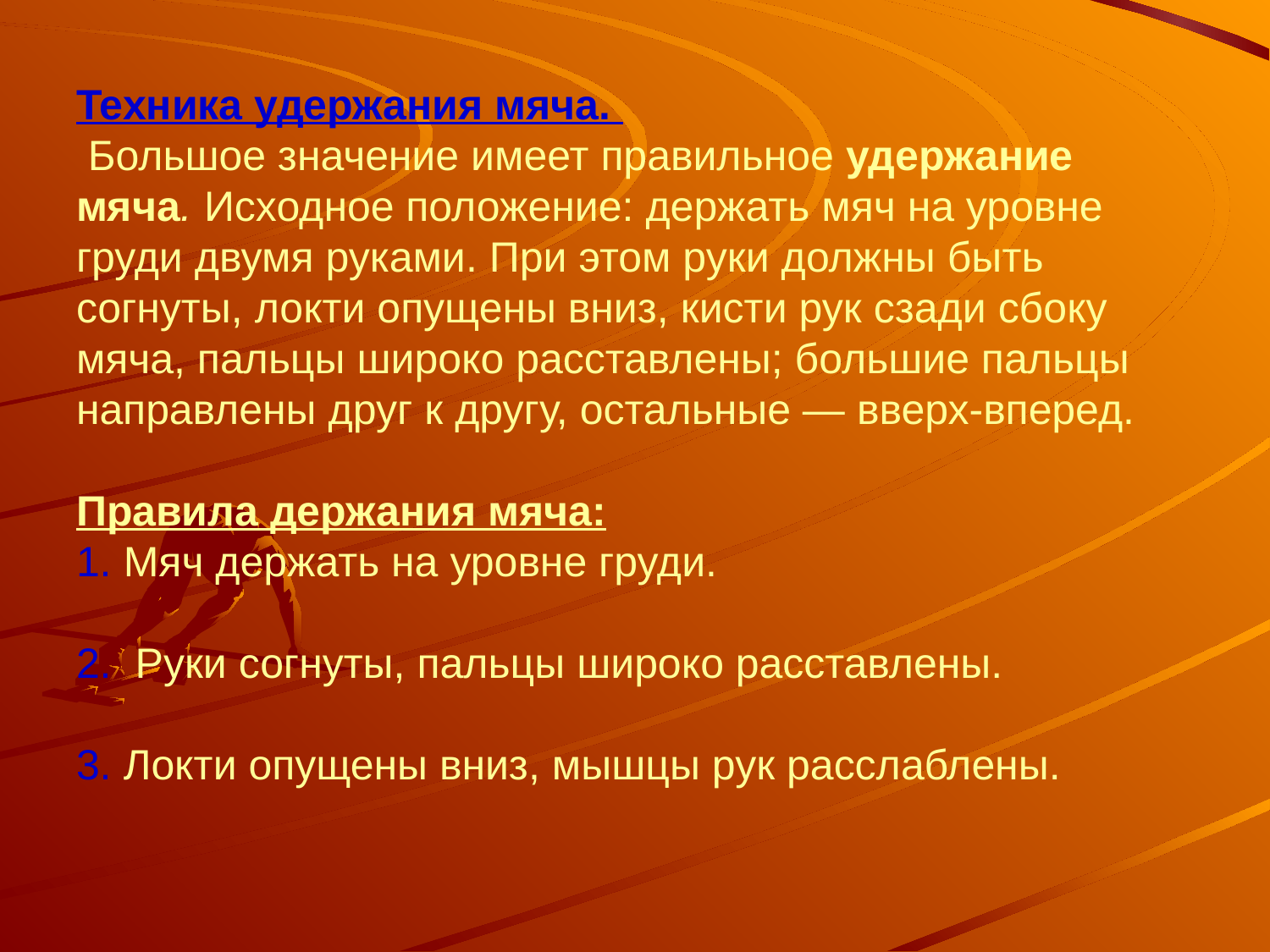

# Техника удержания мяча. Большое значение имеет правильное удержание мяча. Исходное положение: держать мяч на уровне груди двумя руками. При этом руки должны быть согнуты, локти опущены вниз, кисти рук сзади сбоку мяча, пальцы широко расставлены; большие пальцы направ­лены друг к другу, остальные — вверх-вперед. Правила держания мяча: 1. Мяч держать на уровне груди. 2.  Руки согнуты, пальцы широко расставлены. 3. Локти опущены вниз, мышцы рук расслаблены.